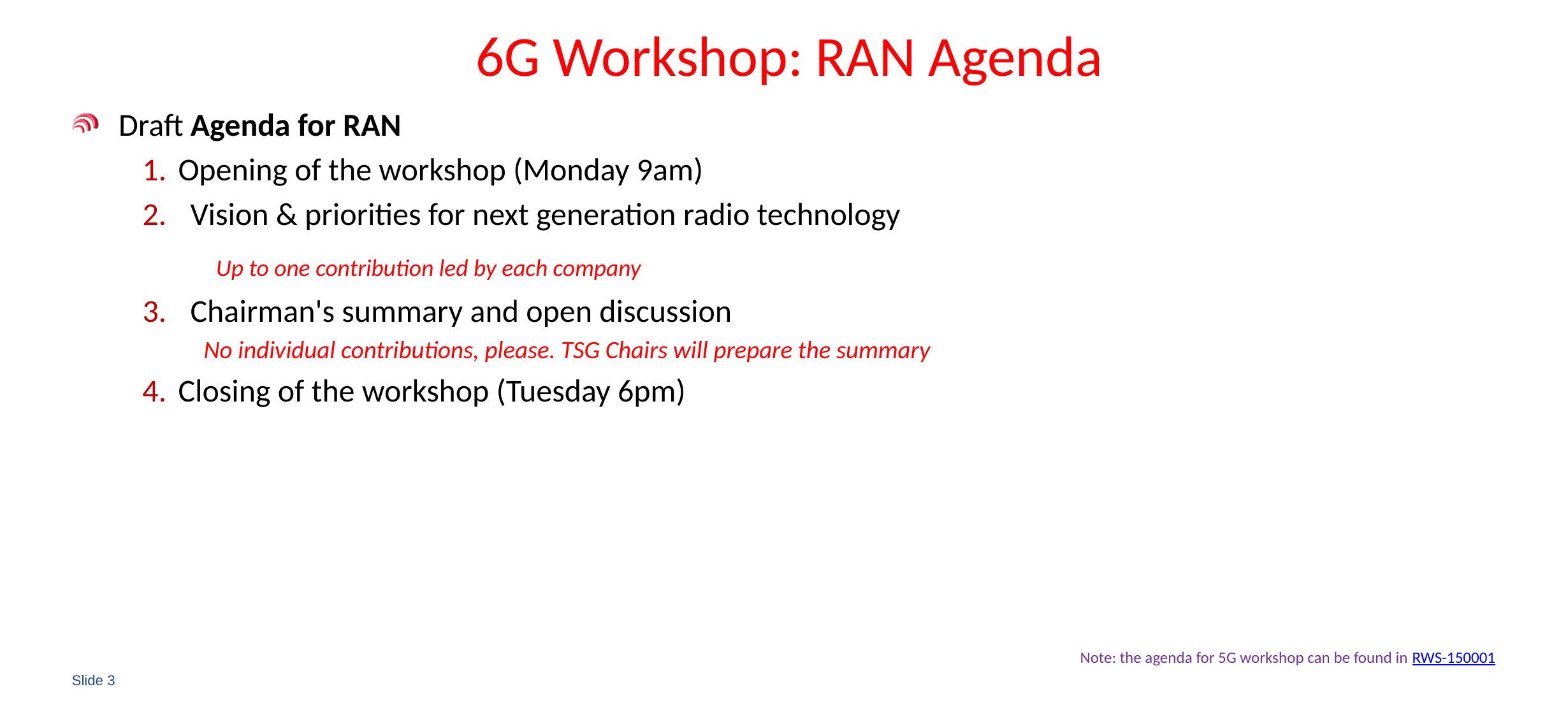

# 6G Workshop: RAN Agenda
Draft Agenda for RAN
Opening of the workshop (Monday 9am)
Vision & priorities for next generation radio technology
	    Up to one contribution led by each company
Chairman's summary and open discussion
 No individual contributions, please. TSG Chairs will prepare the summary
Closing of the workshop (Tuesday 6pm)

Note: the agenda for 5G workshop can be found in RWS-150001